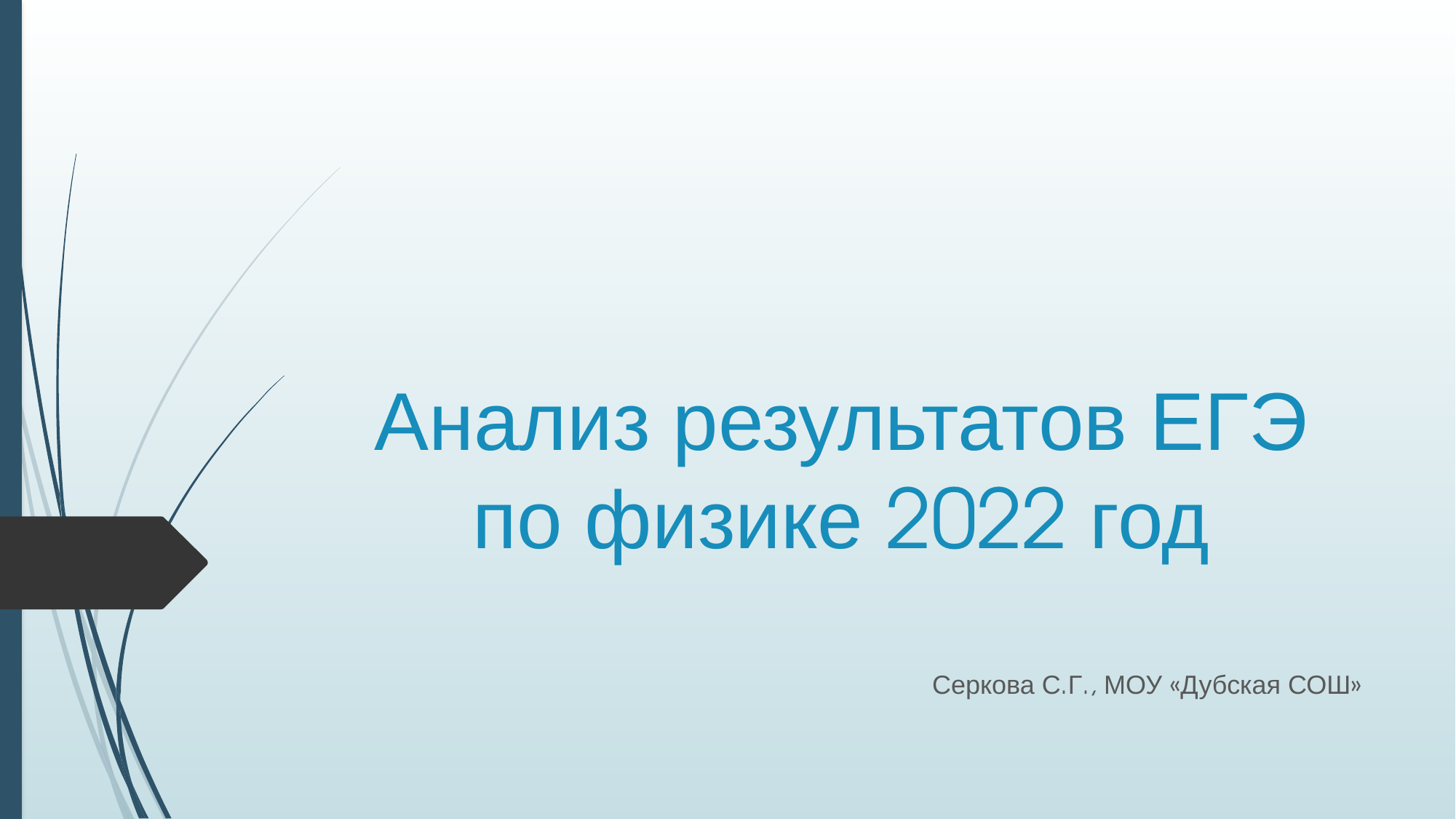

# Анализ результатов ЕГЭ по физике 2022 год

Серкова С.Г., МОУ «Дубская СОШ»